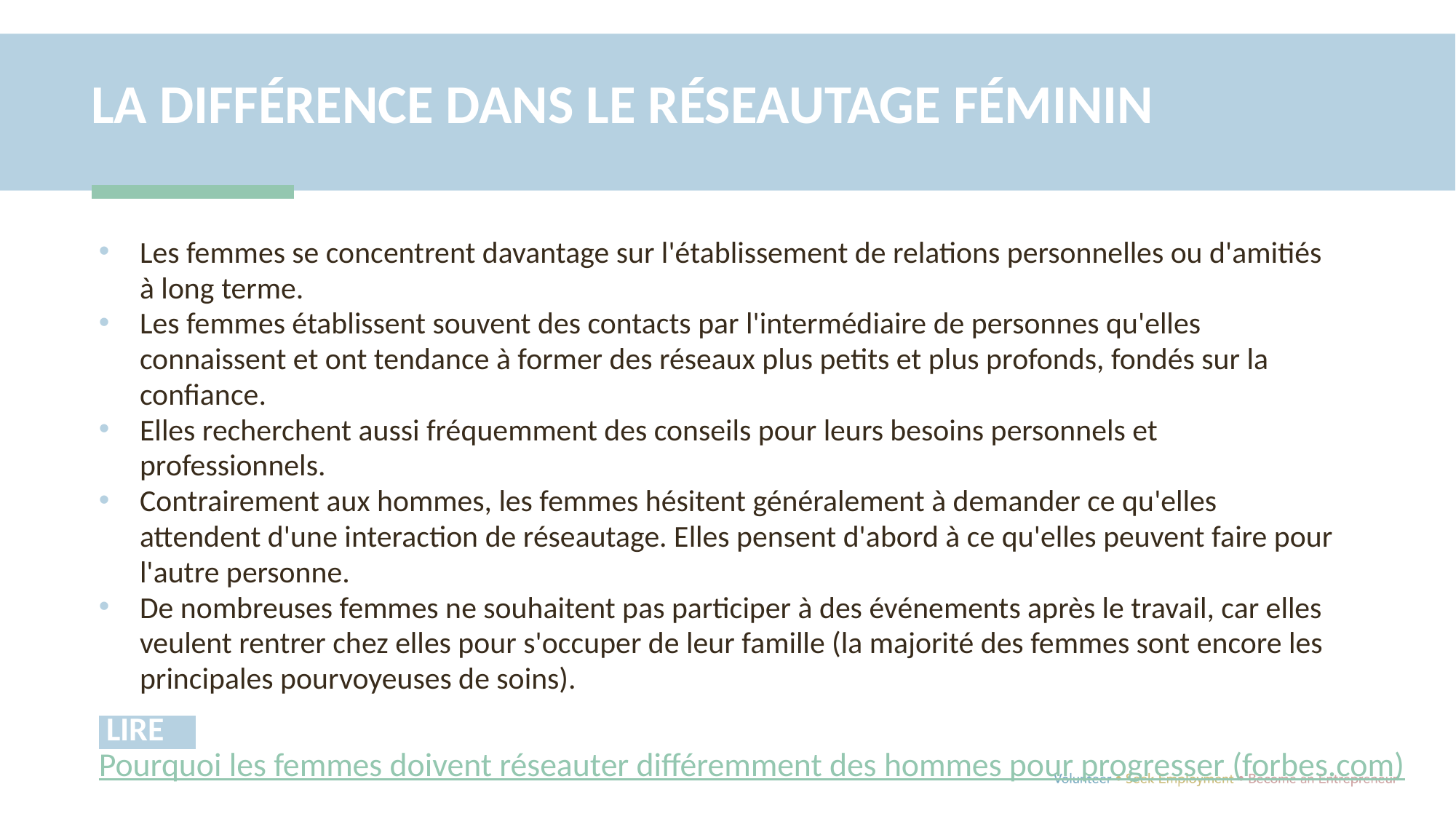

LA DIFFÉRENCE DANS LE RÉSEAUTAGE FÉMININ

Les femmes se concentrent davantage sur l'établissement de relations personnelles ou d'amitiés à long terme.
Les femmes établissent souvent des contacts par l'intermédiaire de personnes qu'elles connaissent et ont tendance à former des réseaux plus petits et plus profonds, fondés sur la confiance.
Elles recherchent aussi fréquemment des conseils pour leurs besoins personnels et professionnels.
Contrairement aux hommes, les femmes hésitent généralement à demander ce qu'elles attendent d'une interaction de réseautage. Elles pensent d'abord à ce qu'elles peuvent faire pour l'autre personne.
De nombreuses femmes ne souhaitent pas participer à des événements après le travail, car elles veulent rentrer chez elles pour s'occuper de leur famille (la majorité des femmes sont encore les principales pourvoyeuses de soins).

 LIRE.   Pourquoi les femmes doivent réseauter différemment des hommes pour progresser (forbes.com)